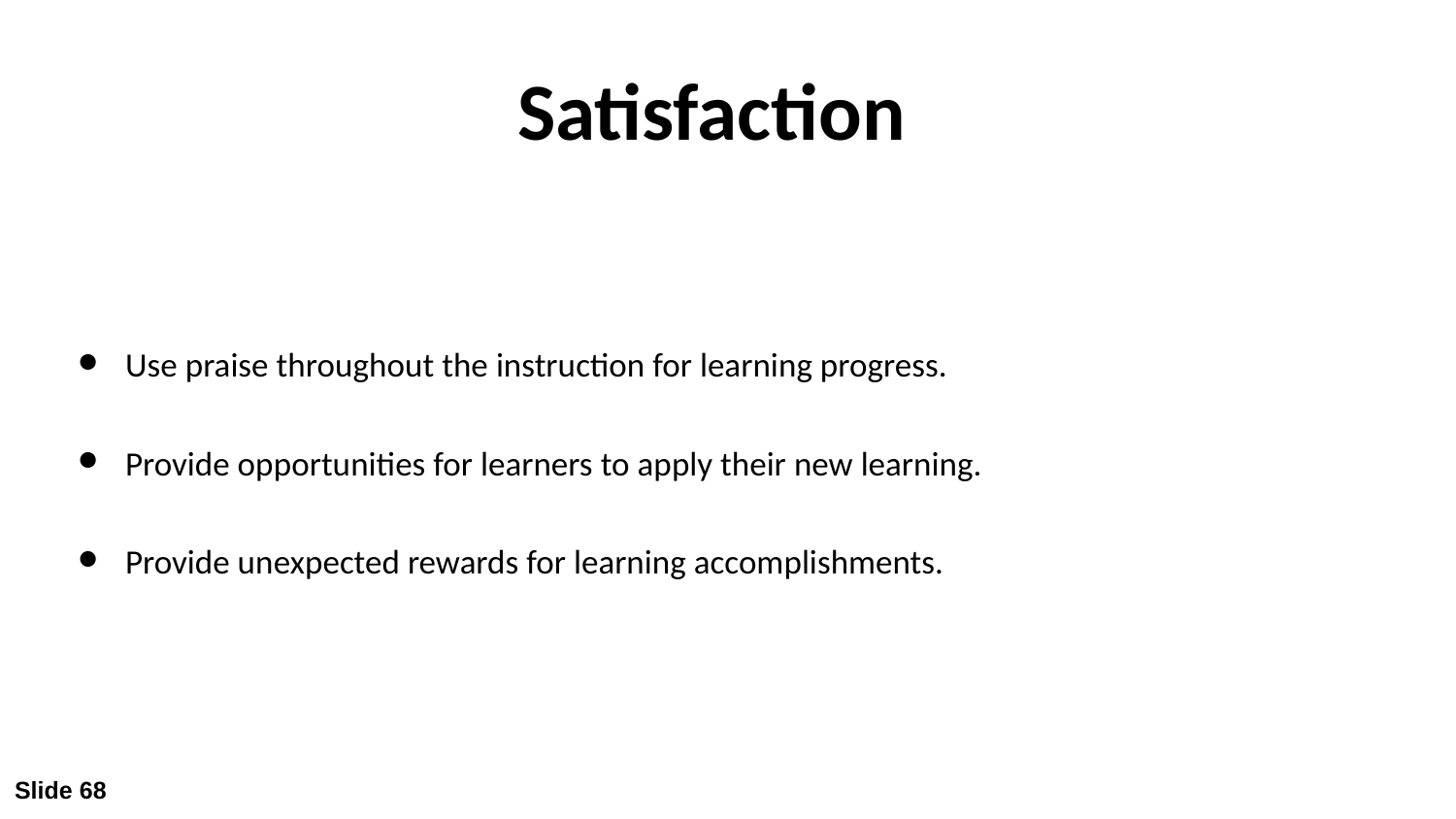

# Satisfaction
Use praise throughout the instruction for learning progress.
Provide opportunities for learners to apply their new learning.
Provide unexpected rewards for learning accomplishments.
Slide 68